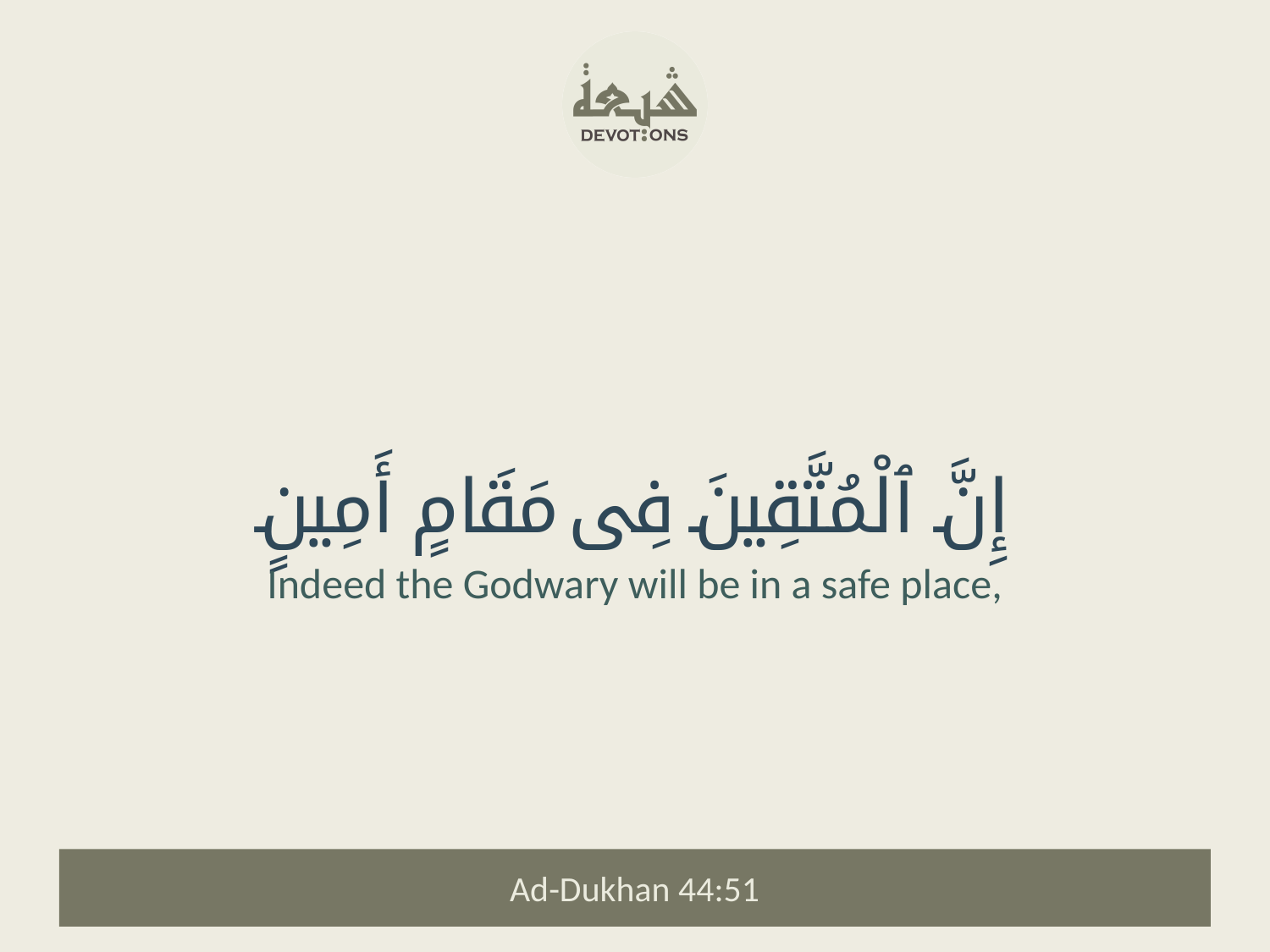

إِنَّ ٱلْمُتَّقِينَ فِى مَقَامٍ أَمِينٍ
Indeed the Godwary will be in a safe place,
Ad-Dukhan 44:51